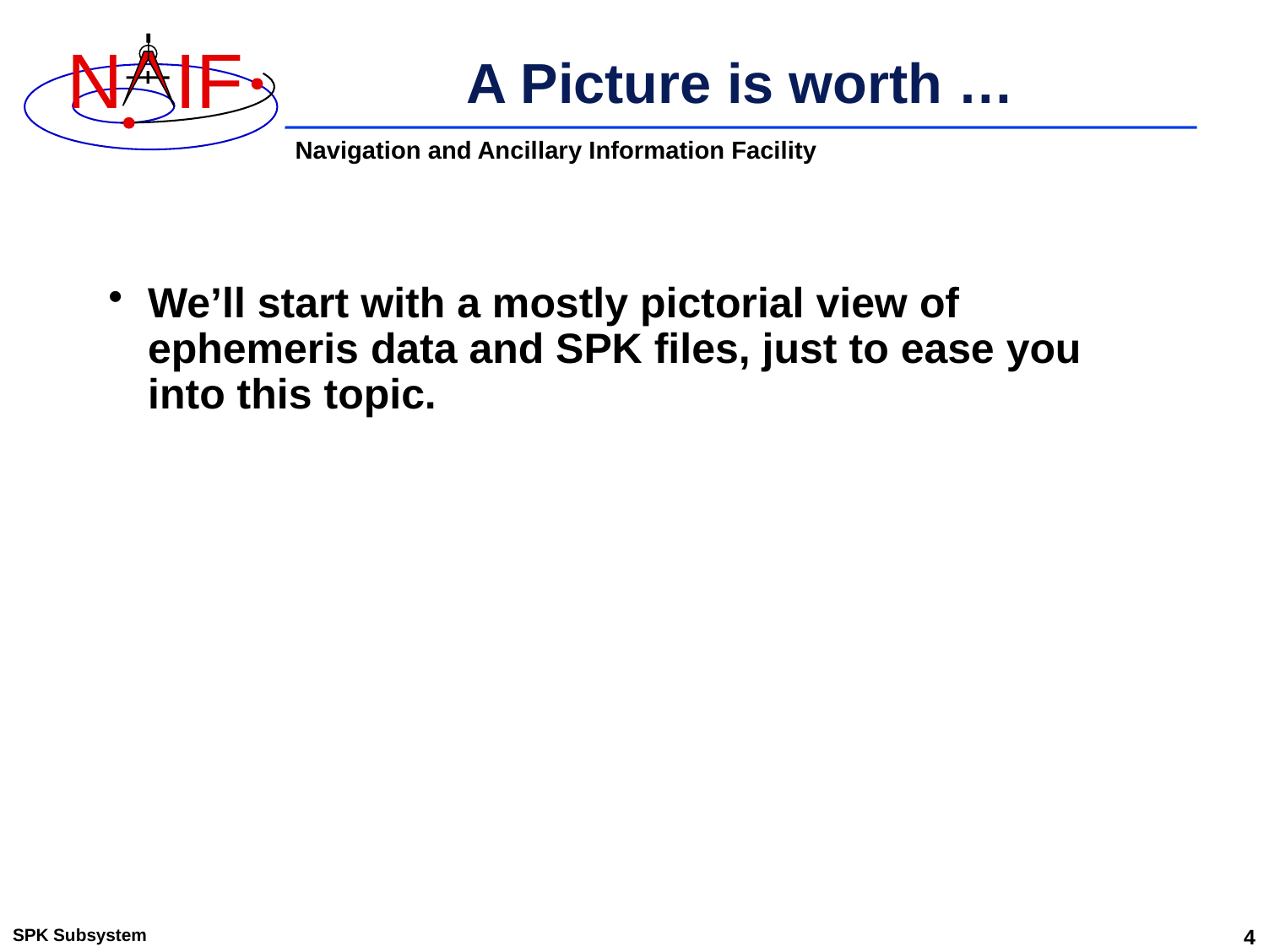

# A Picture is worth …
We’ll start with a mostly pictorial view of ephemeris data and SPK files, just to ease you into this topic.
SPK Subsystem
4